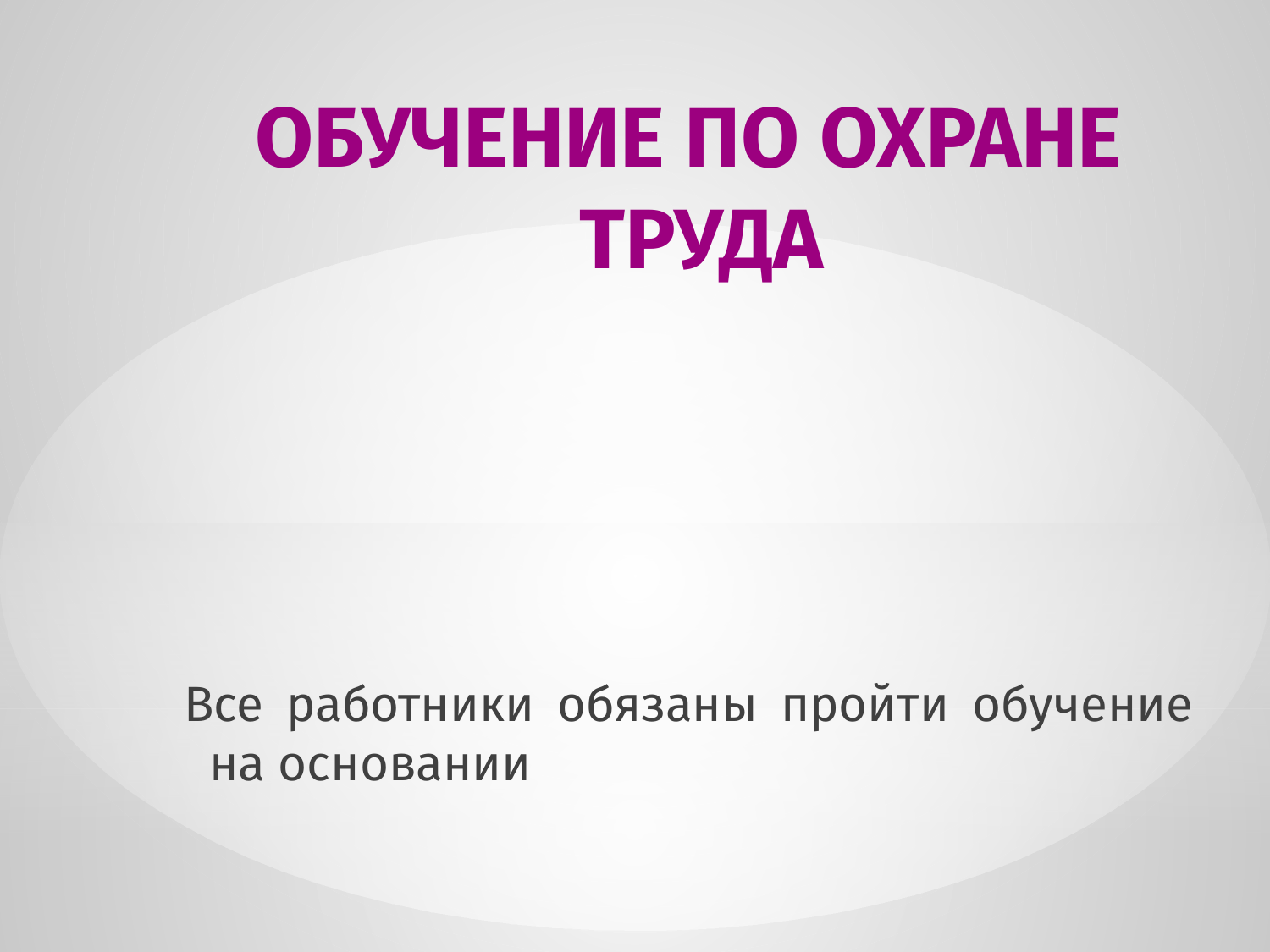

ОБУЧЕНИЕ ПО ОХРАНЕ ТРУДА

Все работники обязаны пройти обучение на основании